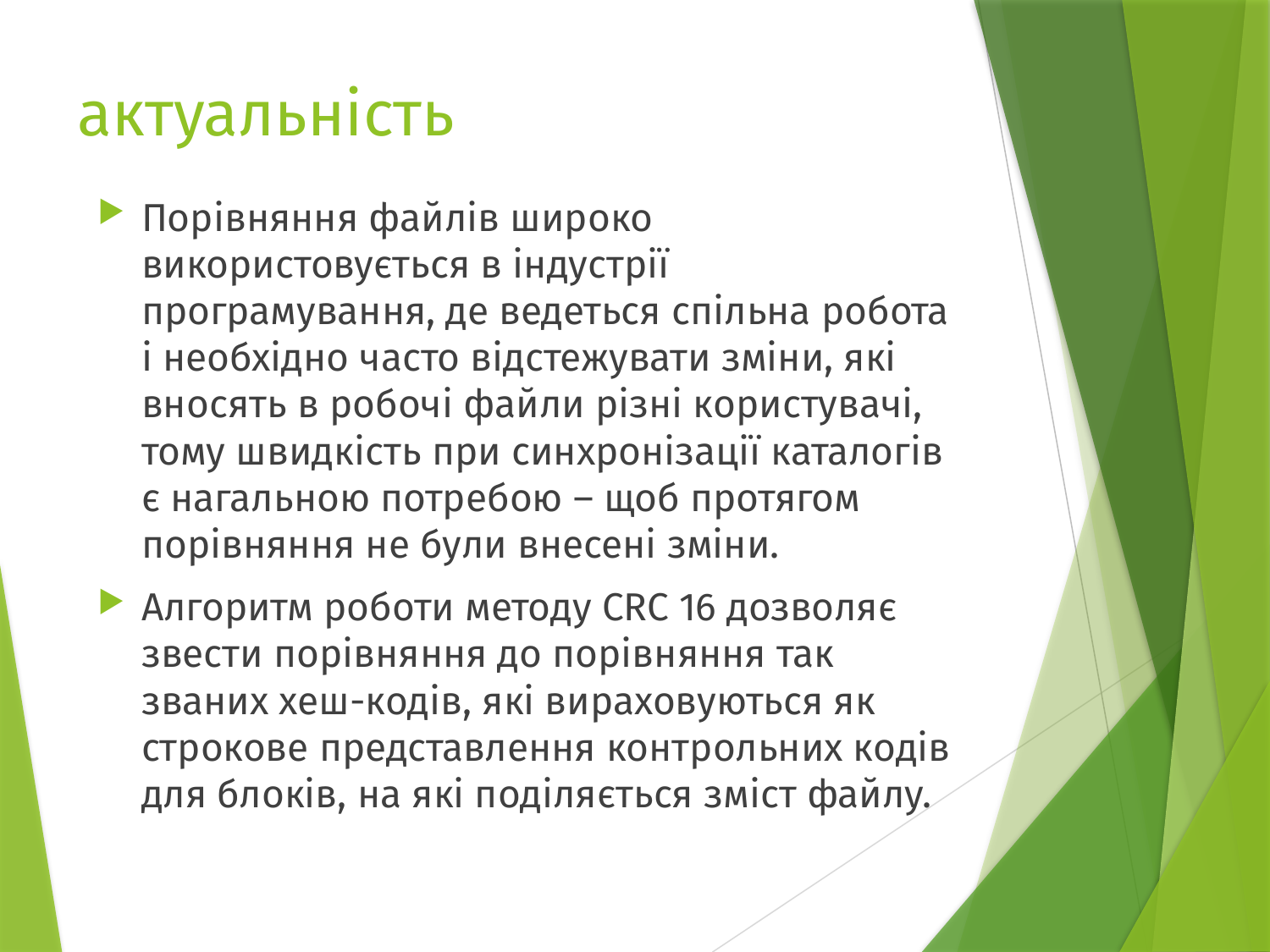

# актуальність
Порівняння файлів широко використовується в індустрії програмування, де ведеться спільна робота і необхідно часто відстежувати зміни, які вносять в робочі файли різні користувачі, тому швидкість при синхронізації каталогів є нагальною потребою – щоб протягом порівняння не були внесені зміни.
Алгоритм роботи методу CRC 16 дозволяє звести порівняння до порівняння так званих хеш-кодів, які вираховуються як строкове представлення контрольних кодів для блоків, на які поділяється зміст файлу.